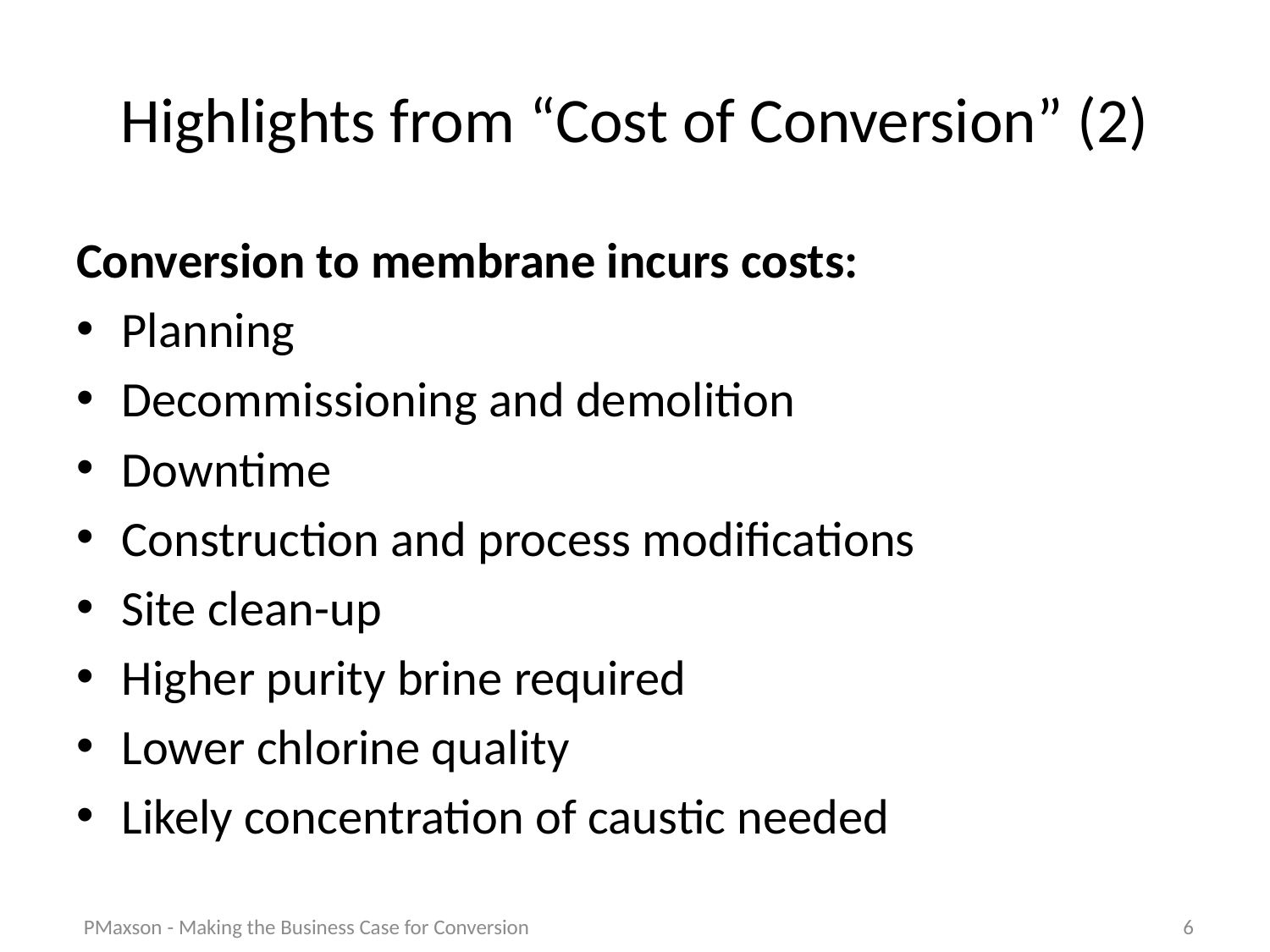

# Highlights from “Cost of Conversion” (2)
Conversion to membrane incurs costs:
Planning
Decommissioning and demolition
Downtime
Construction and process modifications
Site clean-up
Higher purity brine required
Lower chlorine quality
Likely concentration of caustic needed
PMaxson - Making the Business Case for Conversion
6